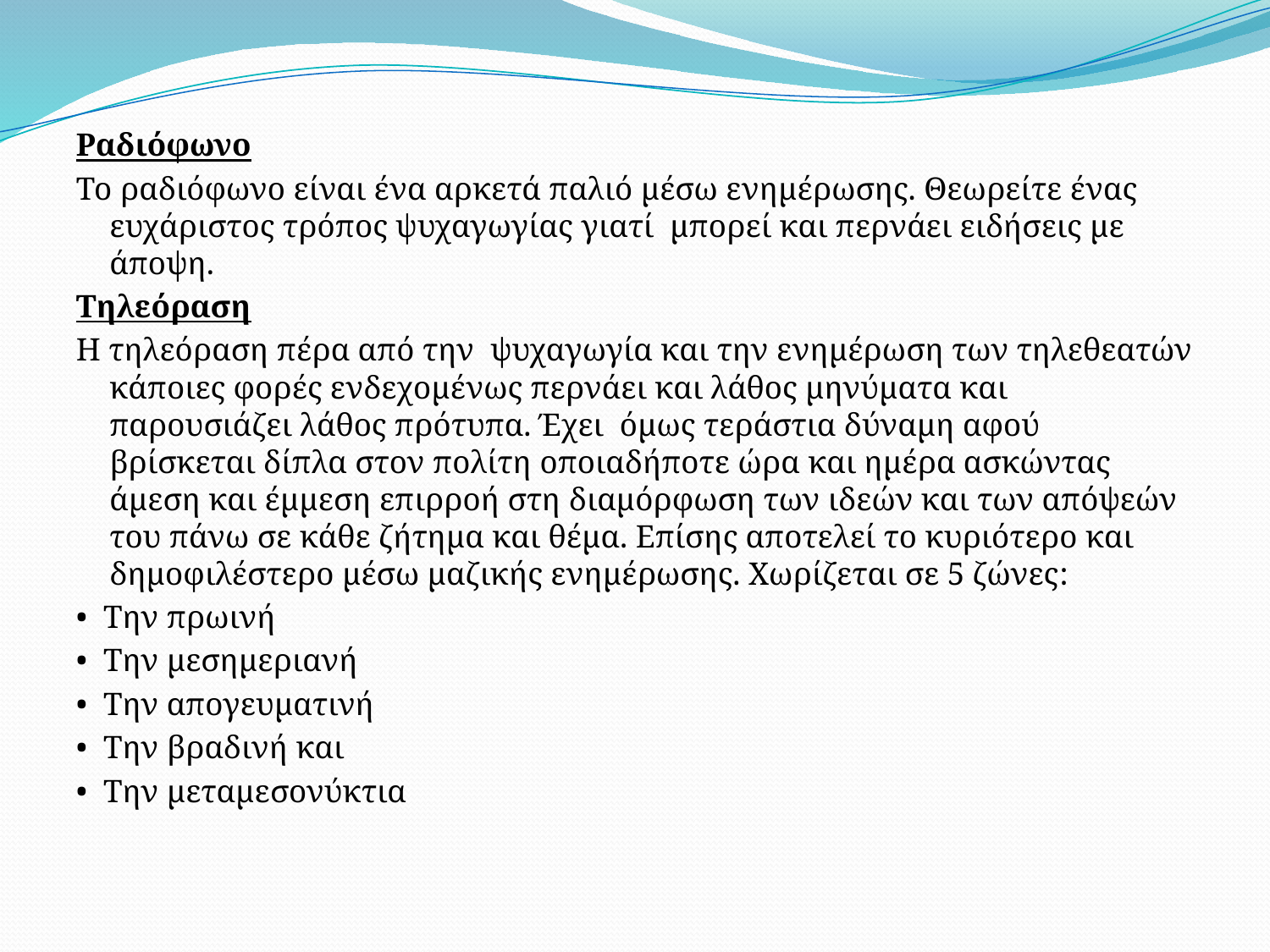

#
Ραδιόφωνο
Το ραδιόφωνο είναι ένα αρκετά παλιό μέσω ενημέρωσης. Θεωρείτε ένας ευχάριστος τρόπος ψυχαγωγίας γιατί  μπορεί και περνάει ειδήσεις με άποψη.
Τηλεόραση
Η τηλεόραση πέρα από την  ψυχαγωγία και την ενημέρωση των τηλεθεατών κάποιες φορές ενδεχομένως περνάει και λάθος μηνύματα και παρουσιάζει λάθος πρότυπα. Έχει  όμως τεράστια δύναμη αφού βρίσκεται δίπλα στον πολίτη οποιαδήποτε ώρα και ημέρα ασκώντας άμεση και έμμεση επιρροή στη διαμόρφωση των ιδεών και των απόψεών του πάνω σε κάθε ζήτημα και θέμα. Επίσης αποτελεί το κυριότερο και δημοφιλέστερο μέσω μαζικής ενημέρωσης. Χωρίζεται σε 5 ζώνες:
•  Την πρωινή
•  Την μεσημεριανή
•  Την απογευματινή
•  Την βραδινή και
•  Την μεταμεσονύκτια